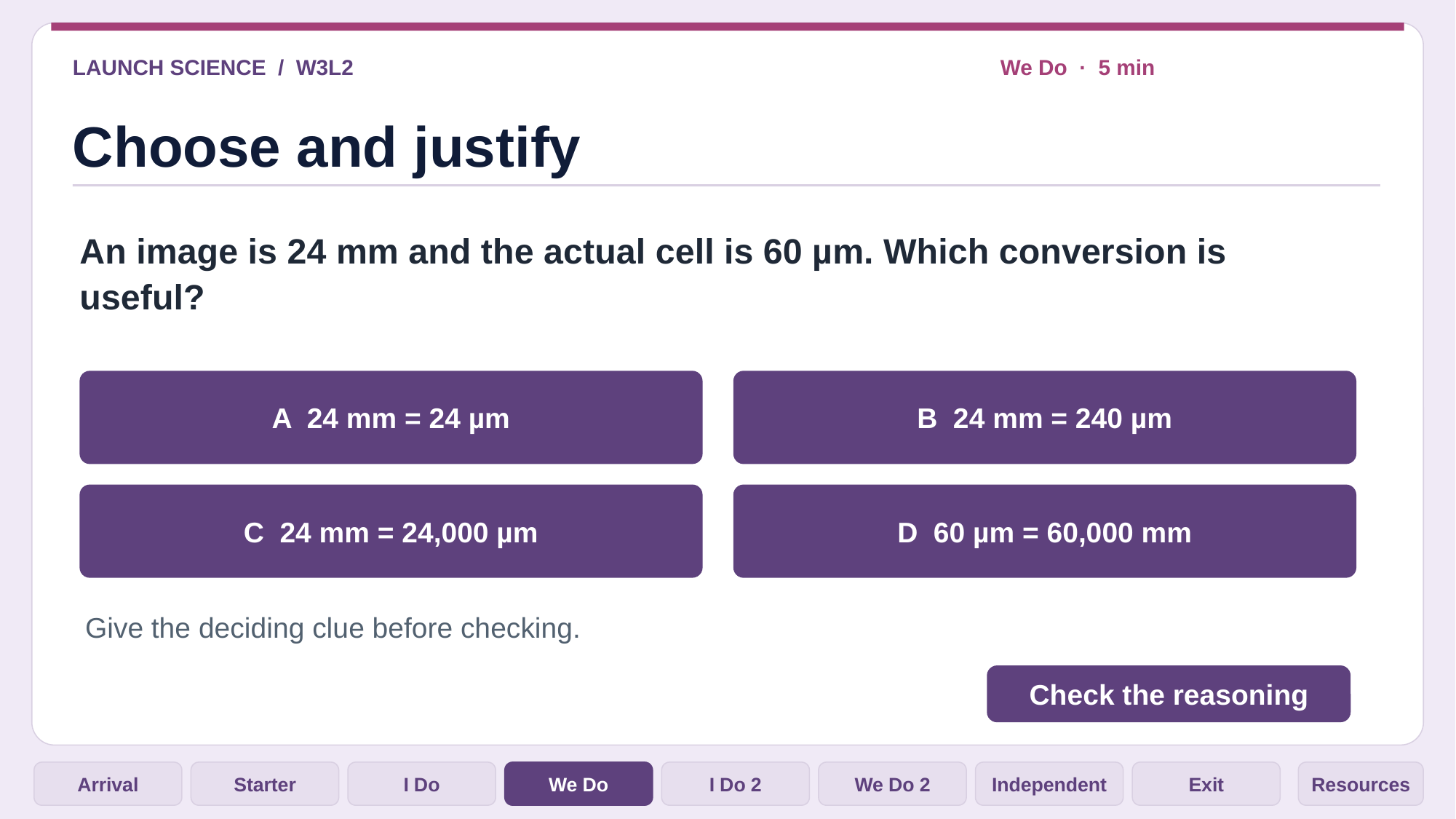

LAUNCH SCIENCE  /  W3L2
We Do  ·  5 min
Choose and justify

An image is 24 mm and the actual cell is 60 µm. Which conversion is useful?
A  24 mm = 24 µm
B  24 mm = 240 µm
C  24 mm = 24,000 µm
D  60 µm = 60,000 mm
Give the deciding clue before checking.
Check the reasoning
Arrival
Starter
I Do
We Do
I Do 2
We Do 2
Independent
Exit
Resources